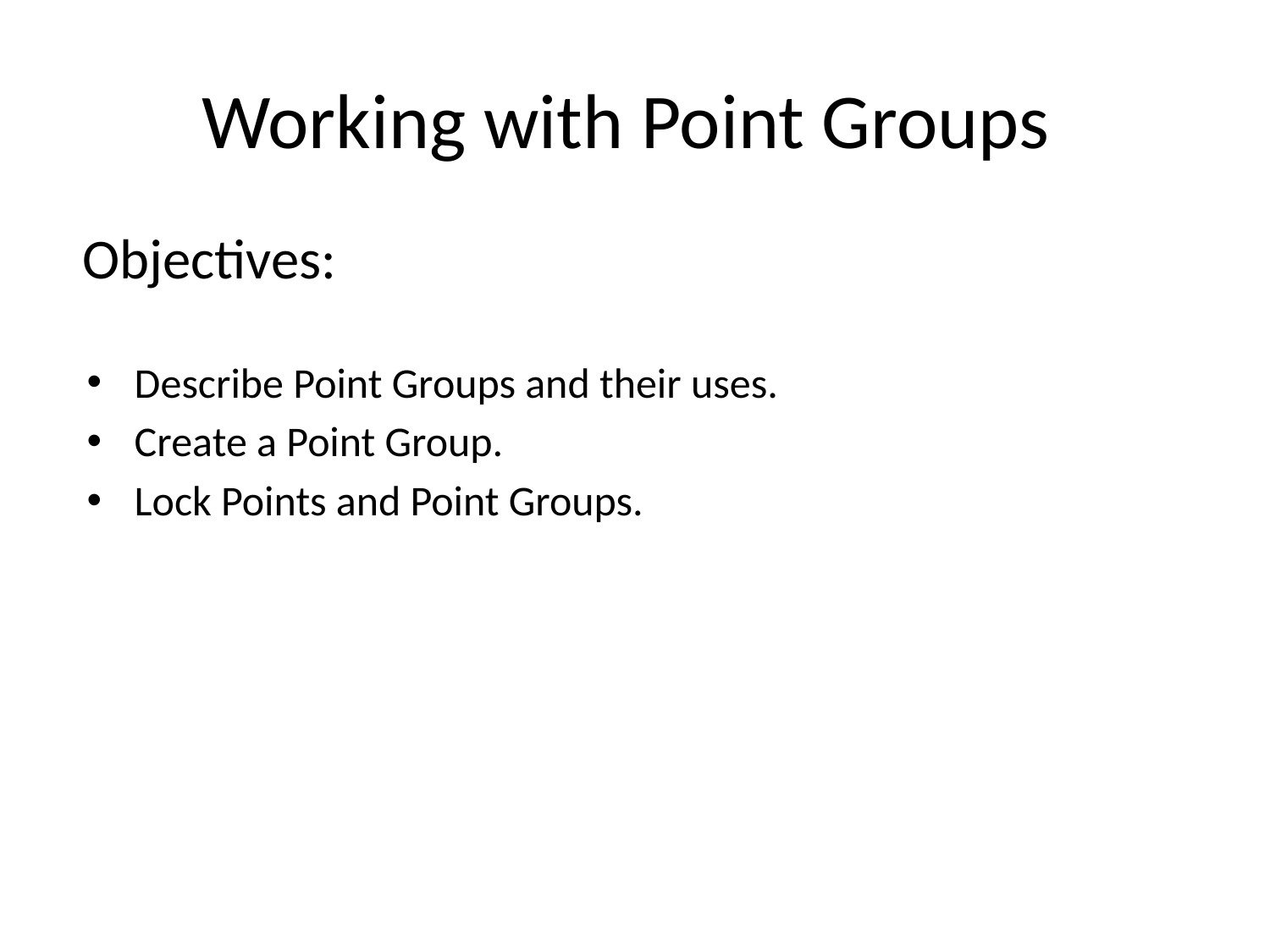

# Working with Point Groups
Objectives:
Describe Point Groups and their uses.
Create a Point Group.
Lock Points and Point Groups.